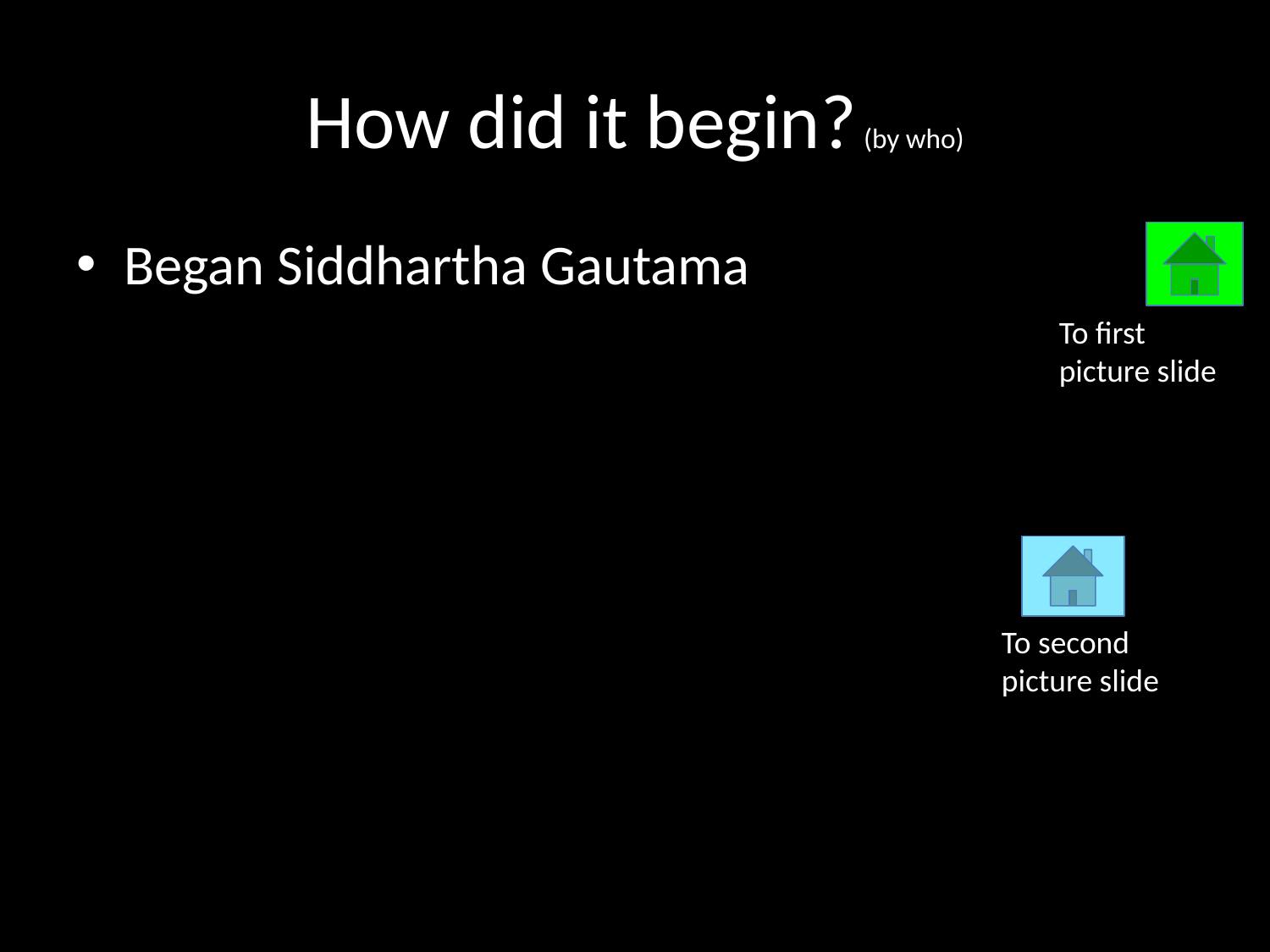

# How did it begin? (by who)

Began Siddhartha Gautama
To first picture slide

To second picture slide